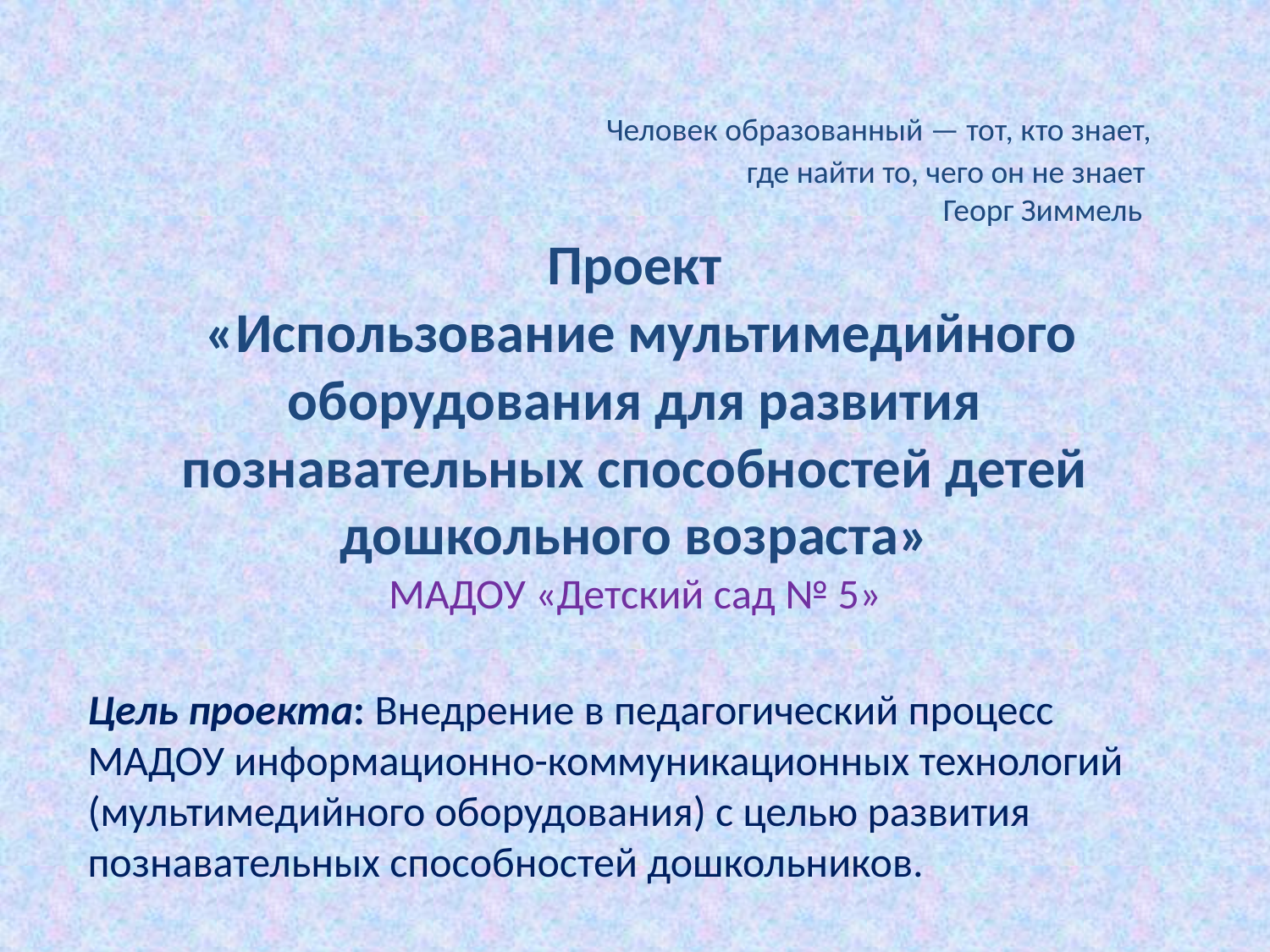

# Человек образованный — тот, кто знает, где найти то, чего он не знает Георг Зиммель Проект «Использование мультимедийного оборудования для развития познавательных способностей детей дошкольного возраста» МАДОУ «Детский сад № 5»
Цель проекта: Внедрение в педагогический процесс МАДОУ информационно-коммуникационных технологий (мультимедийного оборудования) с целью развития познавательных способностей дошкольников.